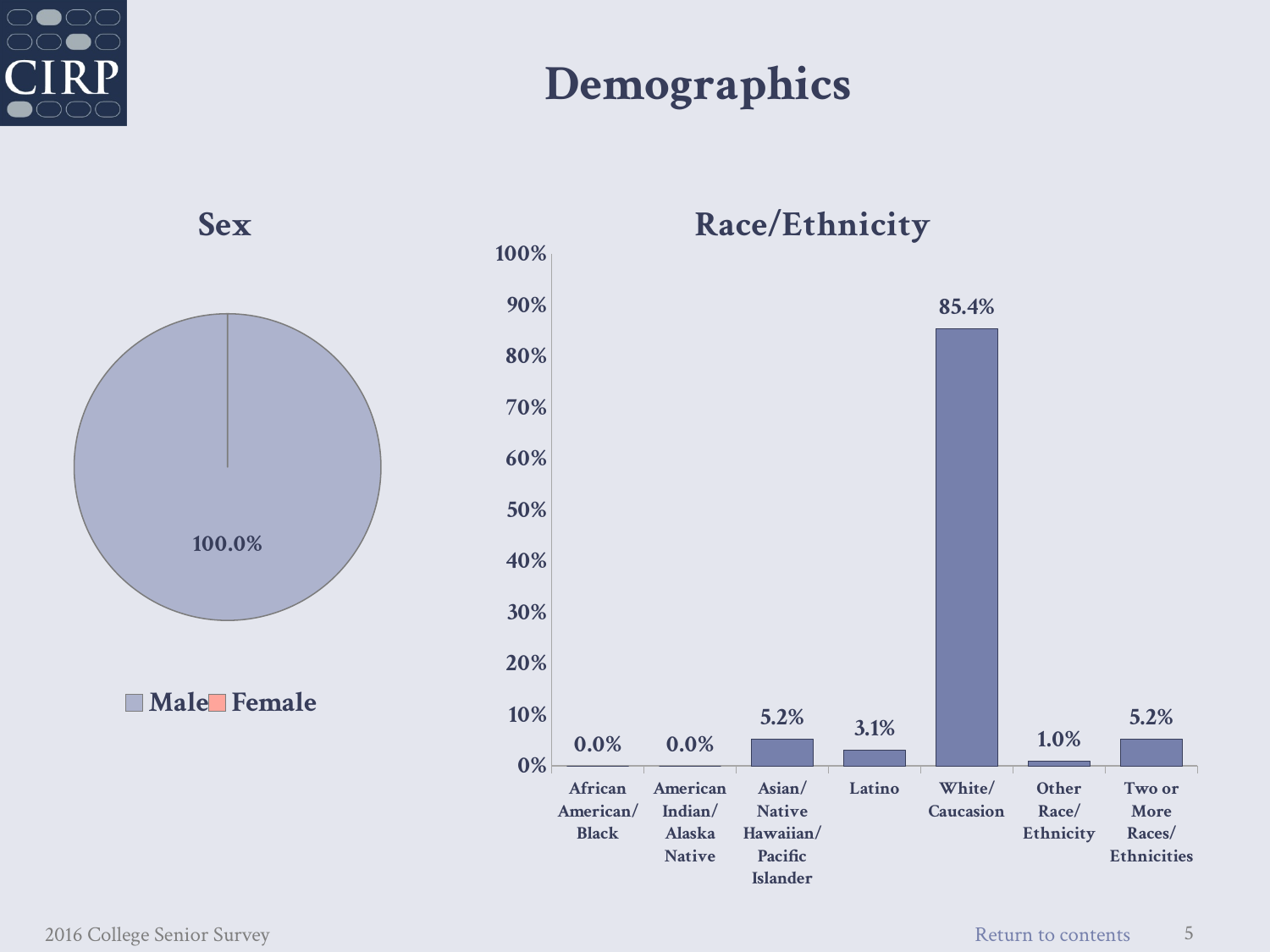

# Demographics

### Chart: Sex

| Category | Institution |
|---|---|
| Male | 1.0 |
| Female | 0.0 |

### Chart: Race/Ethnicity

| Category |  |
|---|---|
| African American/
Black | 0.0 |
| American Indian/
Alaska Native | 0.0 |
| Asian/
Native Hawaiian/
Pacific Islander | 0.052 |
| Latino | 0.031 |
| White/
Caucasion | 0.854 |
| Other Race/
Ethnicity | 0.01 |
| Two or More
Races/
Ethnicities | 0.052 |
2016 College Senior Survey
5